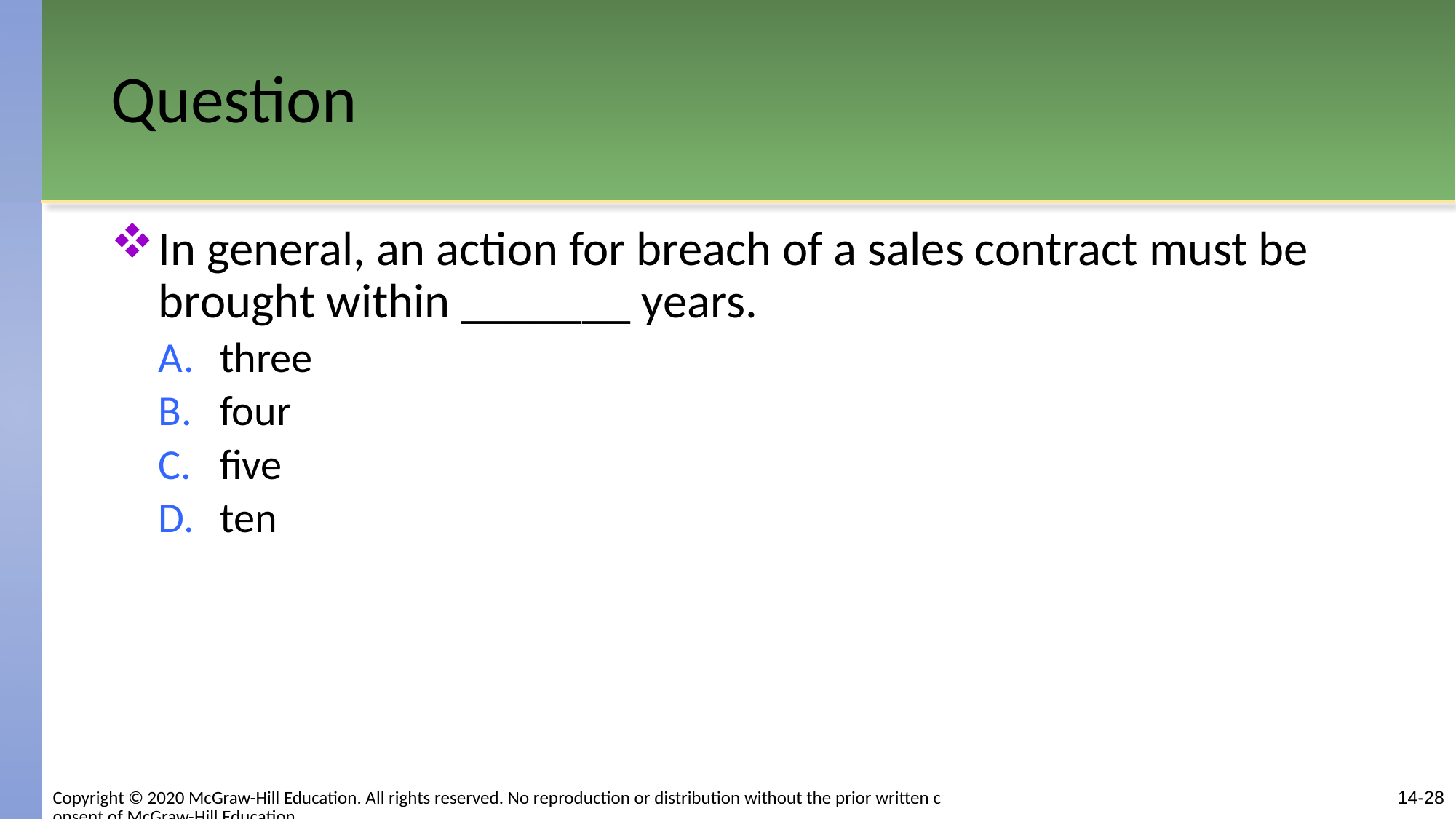

# Question
In general, an action for breach of a sales contract must be brought within _______ years.
three
four
five
ten
Copyright © 2020 McGraw-Hill Education. All rights reserved. No reproduction or distribution without the prior written consent of McGraw-Hill Education.
14-28